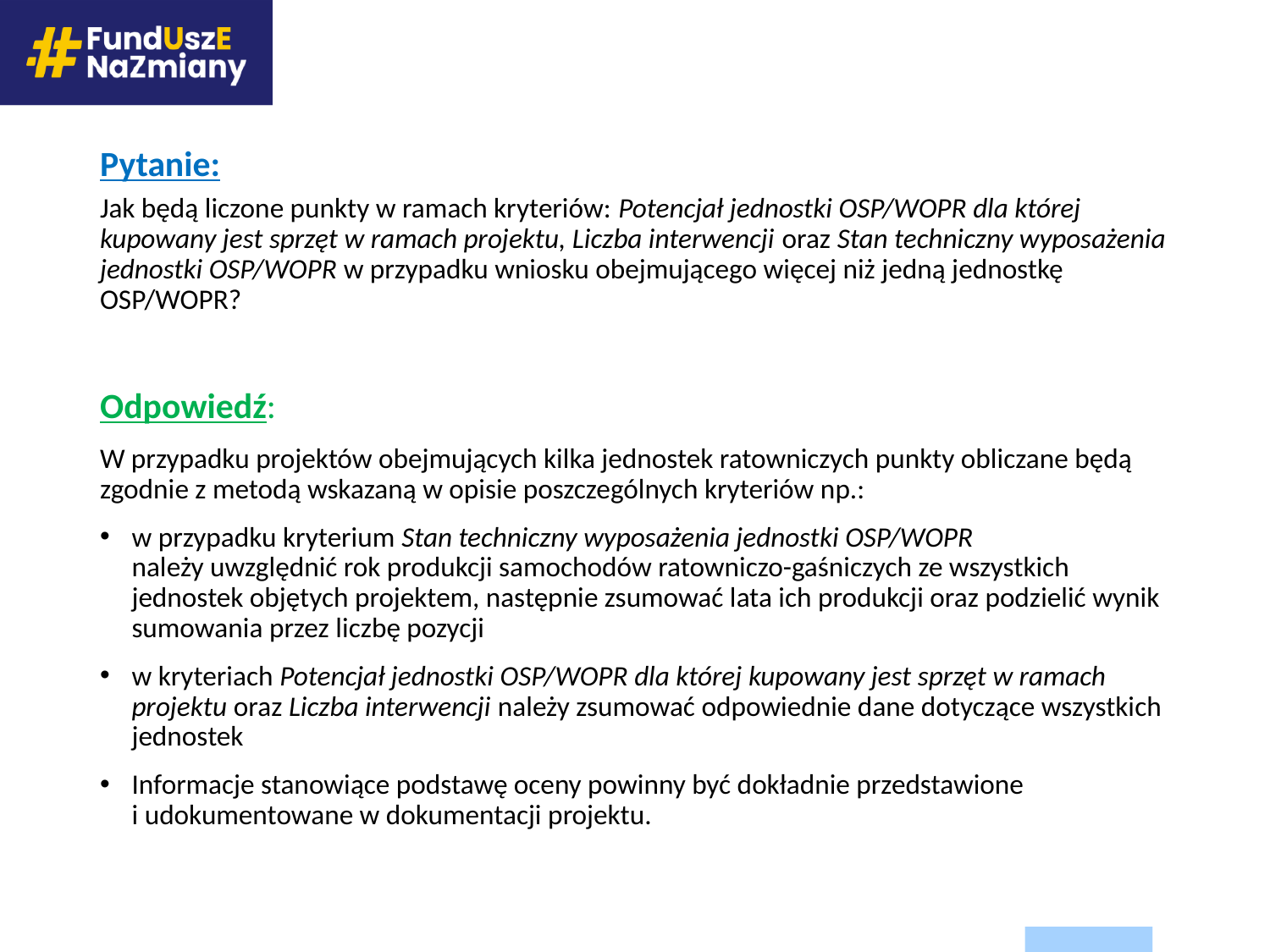

# Pytanie: Jak będą liczone punkty w ramach kryteriów: Potencjał jednostki OSP/WOPR dla której kupowany jest sprzęt w ramach projektu, Liczba interwencji oraz Stan techniczny wyposażenia jednostki OSP/WOPR w przypadku wniosku obejmującego więcej niż jedną jednostkę OSP/WOPR?
Odpowiedź:
W przypadku projektów obejmujących kilka jednostek ratowniczych punkty obliczane będą zgodnie z metodą wskazaną w opisie poszczególnych kryteriów np.:
w przypadku kryterium Stan techniczny wyposażenia jednostki OSP/WOPR
należy uwzględnić rok produkcji samochodów ratowniczo-gaśniczych ze wszystkich jednostek objętych projektem, następnie zsumować lata ich produkcji oraz podzielić wynik sumowania przez liczbę pozycji
w kryteriach Potencjał jednostki OSP/WOPR dla której kupowany jest sprzęt w ramach projektu oraz Liczba interwencji należy zsumować odpowiednie dane dotyczące wszystkich jednostek
Informacje stanowiące podstawę oceny powinny być dokładnie przedstawione
i udokumentowane w dokumentacji projektu.